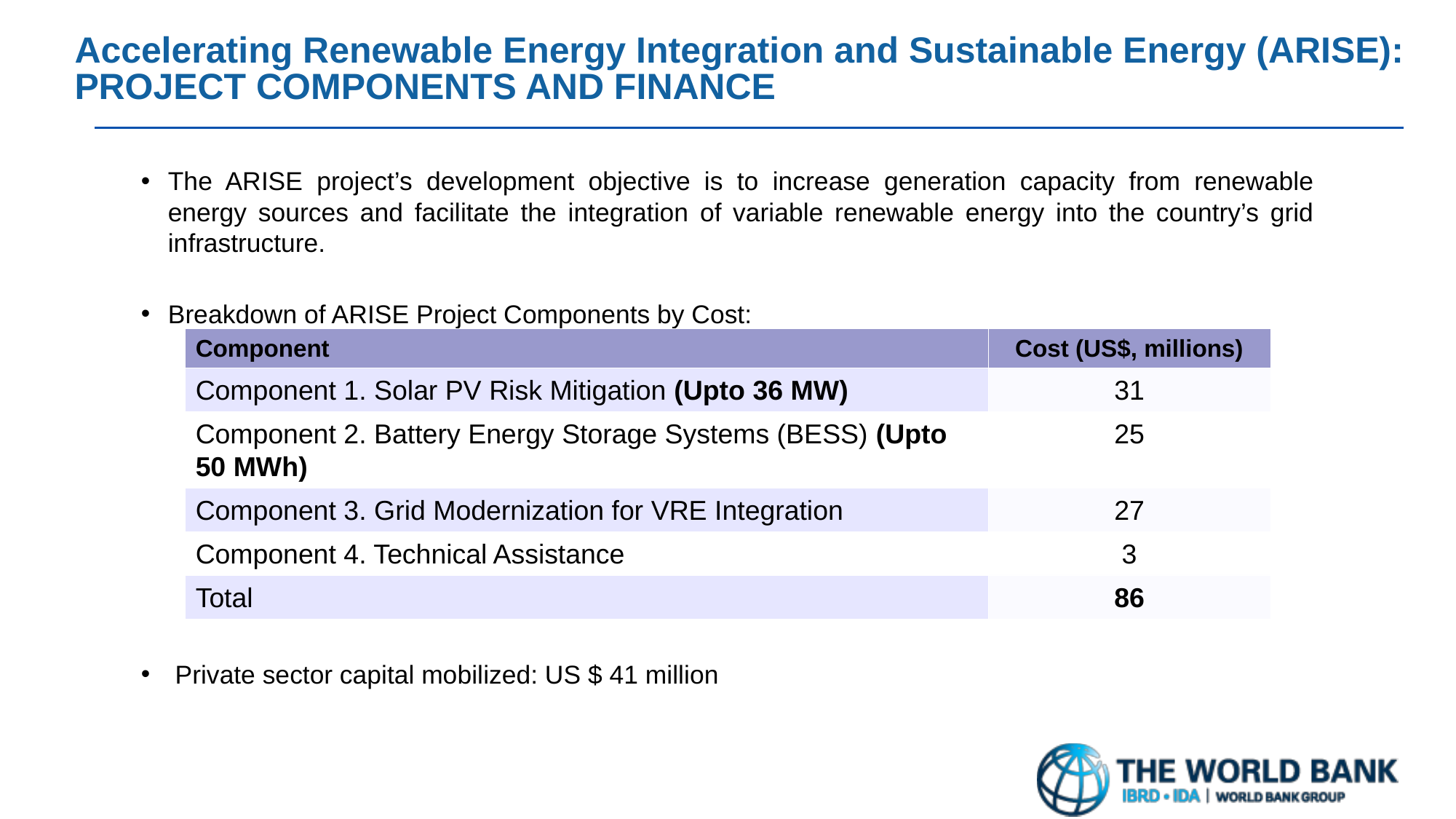

Accelerating Renewable Energy Integration and Sustainable Energy (ARISE):
PROJECT COMPONENTS AND FINANCE
The ARISE project’s development objective is to increase generation capacity from renewable energy sources and facilitate the integration of variable renewable energy into the country’s grid infrastructure.

Breakdown of ARISE Project Components by Cost:

Private sector capital mobilized: US $ 41 million

| Component | Cost (US$, millions) |
| --- | --- |
| Component 1. Solar PV Risk Mitigation (Upto 36 MW) | 31 |
| Component 2. Battery Energy Storage Systems (BESS) (Upto 50 MWh) | 25 |
| Component 3. Grid Modernization for VRE Integration | 27 |
| Component 4. Technical Assistance | 3 |
| Total | 86 |